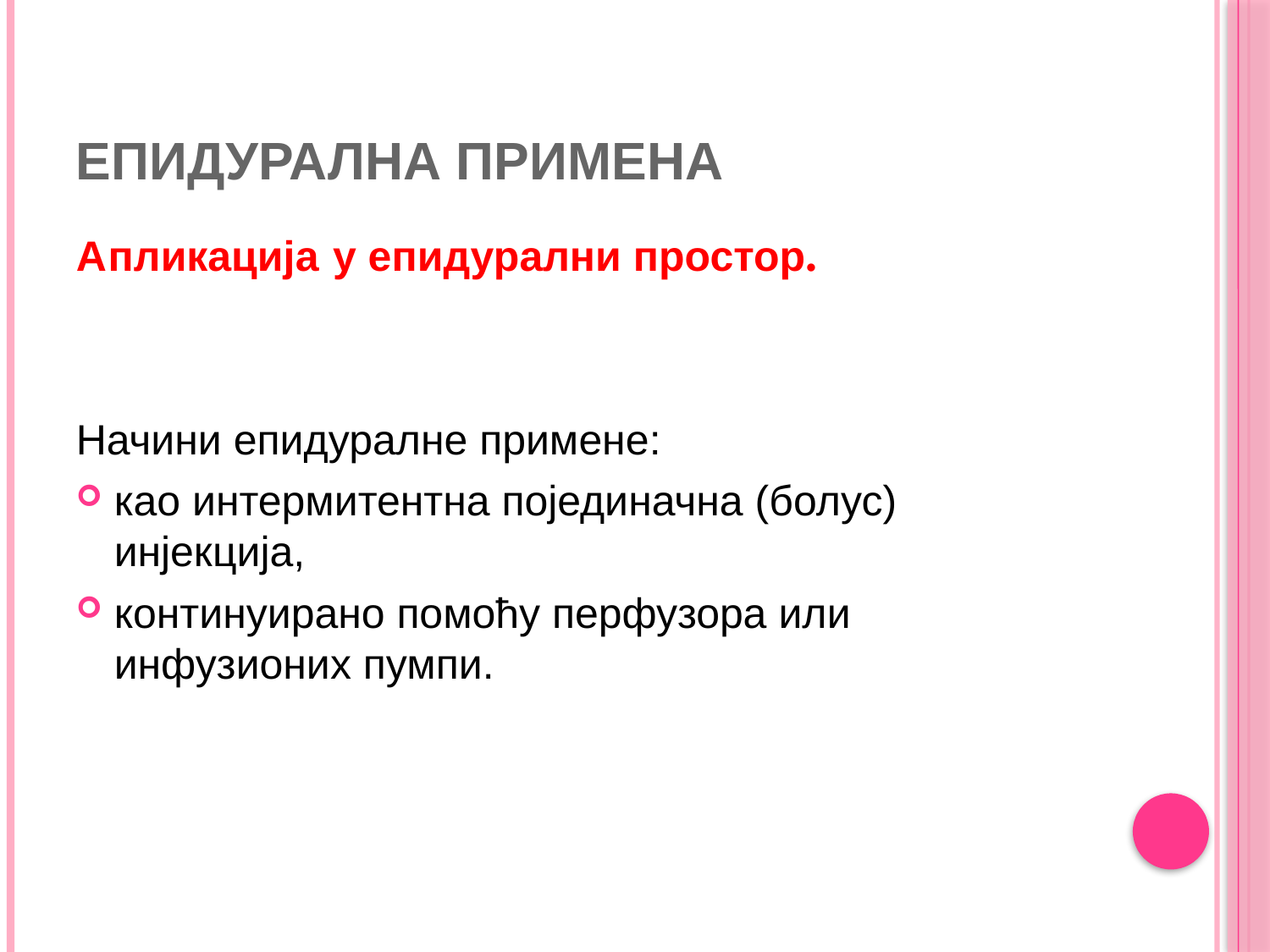

# Епидурална примена
Aпликацијa у епидурални простор.

Начини епидуралне примене:
као интермитентна појединачна (болус) инјекција,
континуирано помоћу перфузора или инфузионих пумпи.